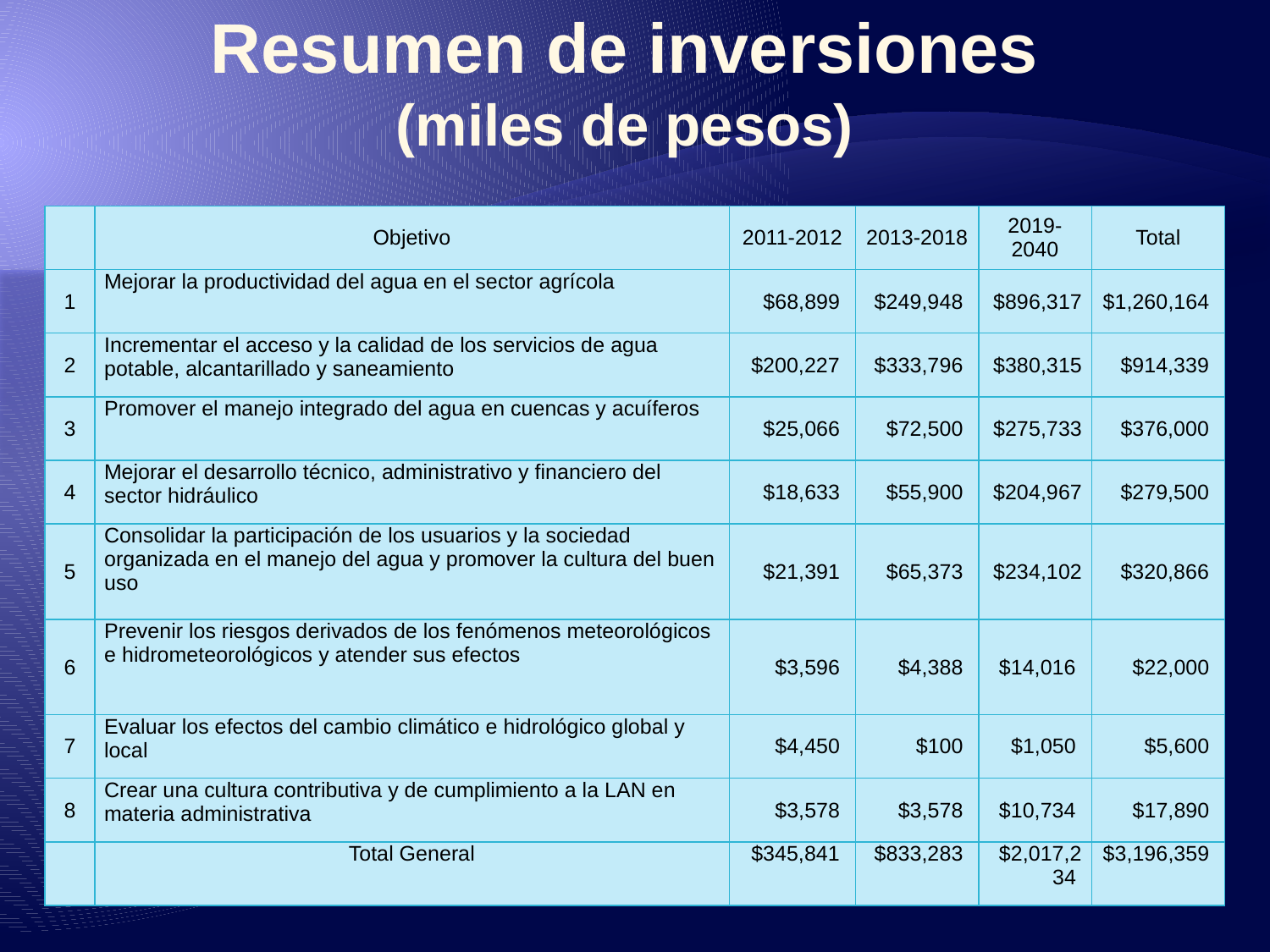

# Resumen de inversiones (miles de pesos)
|  | Objetivo | 2011-2012 | 2013-2018 | 2019-2040 | Total |
| --- | --- | --- | --- | --- | --- |
| 1 | Mejorar la productividad del agua en el sector agrícola | $68,899 | $249,948 | $896,317 | $1,260,164 |
| 2 | Incrementar el acceso y la calidad de los servicios de agua potable, alcantarillado y saneamiento | $200,227 | $333,796 | $380,315 | $914,339 |
| 3 | Promover el manejo integrado del agua en cuencas y acuíferos | $25,066 | $72,500 | $275,733 | $376,000 |
| 4 | Mejorar el desarrollo técnico, administrativo y financiero del sector hidráulico | $18,633 | $55,900 | $204,967 | $279,500 |
| 5 | Consolidar la participación de los usuarios y la sociedad organizada en el manejo del agua y promover la cultura del buen uso | $21,391 | $65,373 | $234,102 | $320,866 |
| 6 | Prevenir los riesgos derivados de los fenómenos meteorológicos e hidrometeorológicos y atender sus efectos | $3,596 | $4,388 | $14,016 | $22,000 |
| 7 | Evaluar los efectos del cambio climático e hidrológico global y local | $4,450 | $100 | $1,050 | $5,600 |
| 8 | Crear una cultura contributiva y de cumplimiento a la LAN en materia administrativa | $3,578 | $3,578 | $10,734 | $17,890 |
|  | Total General | $345,841 | $833,283 | $2,017,234 | $3,196,359 |